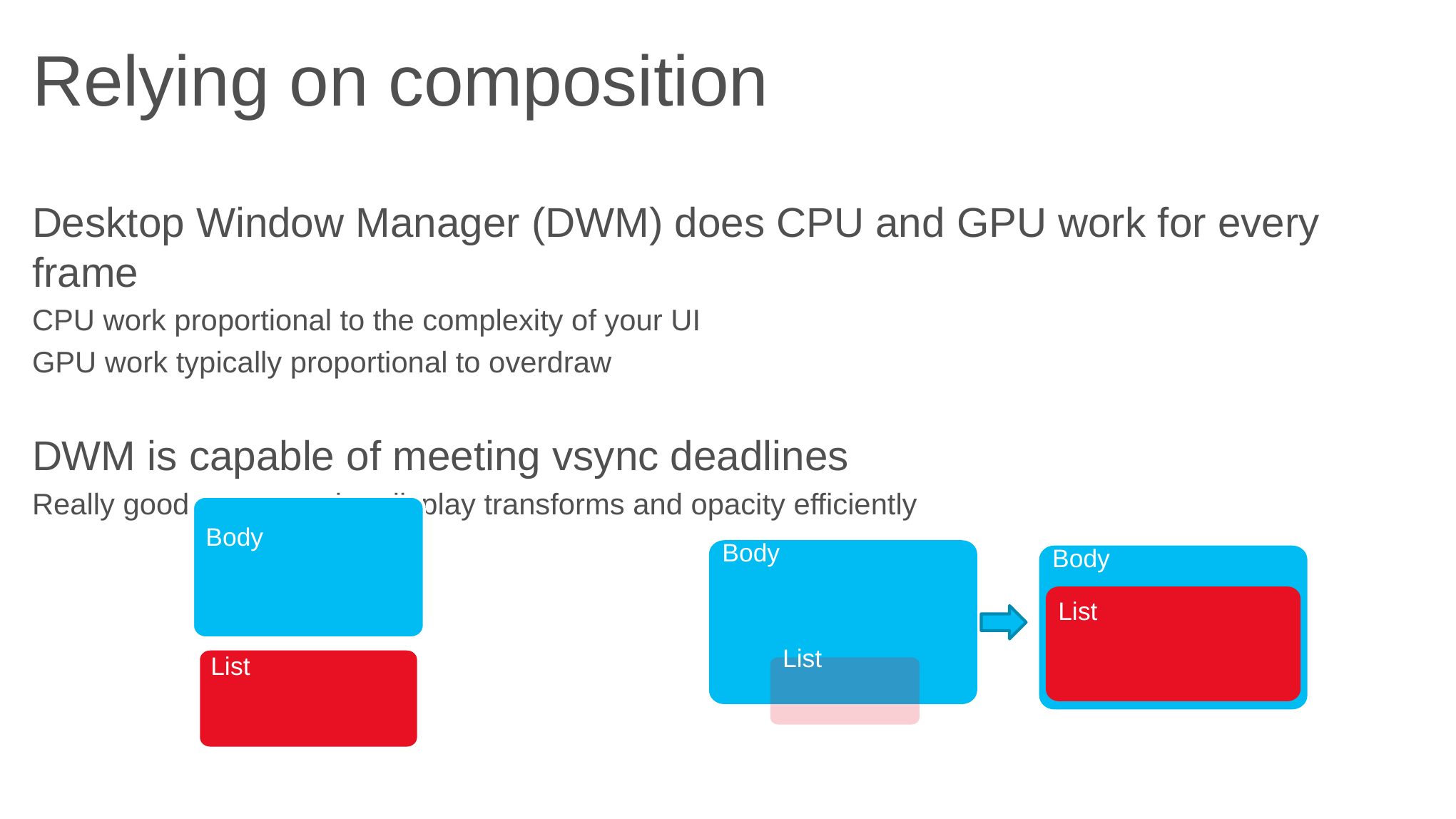

# Relying on composition
Desktop Window Manager (DWM) does CPU and GPU work for every frame
CPU work proportional to the complexity of your UI
GPU work typically proportional to overdraw

DWM is capable of meeting vsync deadlines
Really good at composing display transforms and opacity efficiently

Body
List
Body
Body
List

List